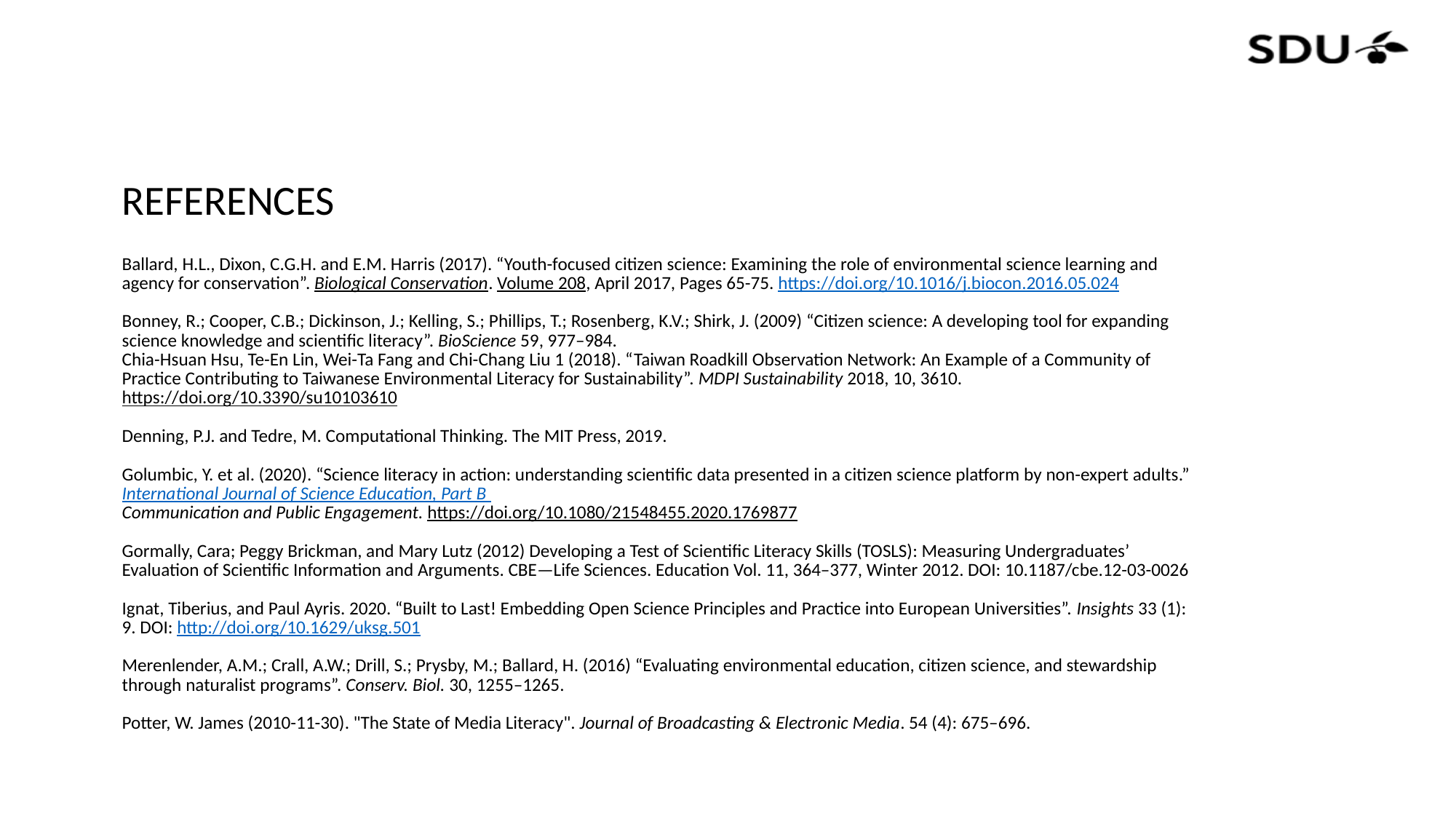

# REFERENCES Ballard, H.L., Dixon, C.G.H. and E.M. Harris (2017). “Youth-focused citizen science: Examining the role of environmental science learning and agency for conservation”. Biological Conservation. Volume 208, April 2017, Pages 65-75. https://doi.org/10.1016/j.biocon.2016.05.024 Bonney, R.; Cooper, C.B.; Dickinson, J.; Kelling, S.; Phillips, T.; Rosenberg, K.V.; Shirk, J. (2009) “Citizen science: A developing tool for expanding science knowledge and scientific literacy”. BioScience 59, 977–984. Chia-Hsuan Hsu, Te-En Lin, Wei-Ta Fang and Chi-Chang Liu 1 (2018). “Taiwan Roadkill Observation Network: An Example of a Community of Practice Contributing to Taiwanese Environmental Literacy for Sustainability”. MDPI Sustainability 2018, 10, 3610. https://doi.org/10.3390/su10103610 Denning, P.J. and Tedre, M. Computational Thinking. The MIT Press, 2019. Golumbic, Y. et al. (2020). “Science literacy in action: understanding scientific data presented in a citizen science platform by non-expert adults.” International Journal of Science Education, Part B Communication and Public Engagement. https://doi.org/10.1080/21548455.2020.1769877 Gormally, Cara; Peggy Brickman, and Mary Lutz (2012) Developing a Test of Scientiﬁc Literacy Skills (TOSLS): Measuring Undergraduates’ Evaluation of Scientiﬁc Information and Arguments. CBE—Life Sciences. Education Vol. 11, 364–377, Winter 2012. DOI: 10.1187/cbe.12-03-0026 Ignat, Tiberius, and Paul Ayris. 2020. “Built to Last! Embedding Open Science Principles and Practice into European Universities”. Insights 33 (1): 9. DOI: http://doi.org/10.1629/uksg.501   Merenlender, A.M.; Crall, A.W.; Drill, S.; Prysby, M.; Ballard, H. (2016) “Evaluating environmental education, citizen science, and stewardship through naturalist programs”. Conserv. Biol. 30, 1255–1265. Potter, W. James (2010-11-30). "The State of Media Literacy". Journal of Broadcasting & Electronic Media. 54 (4): 675–696.

25